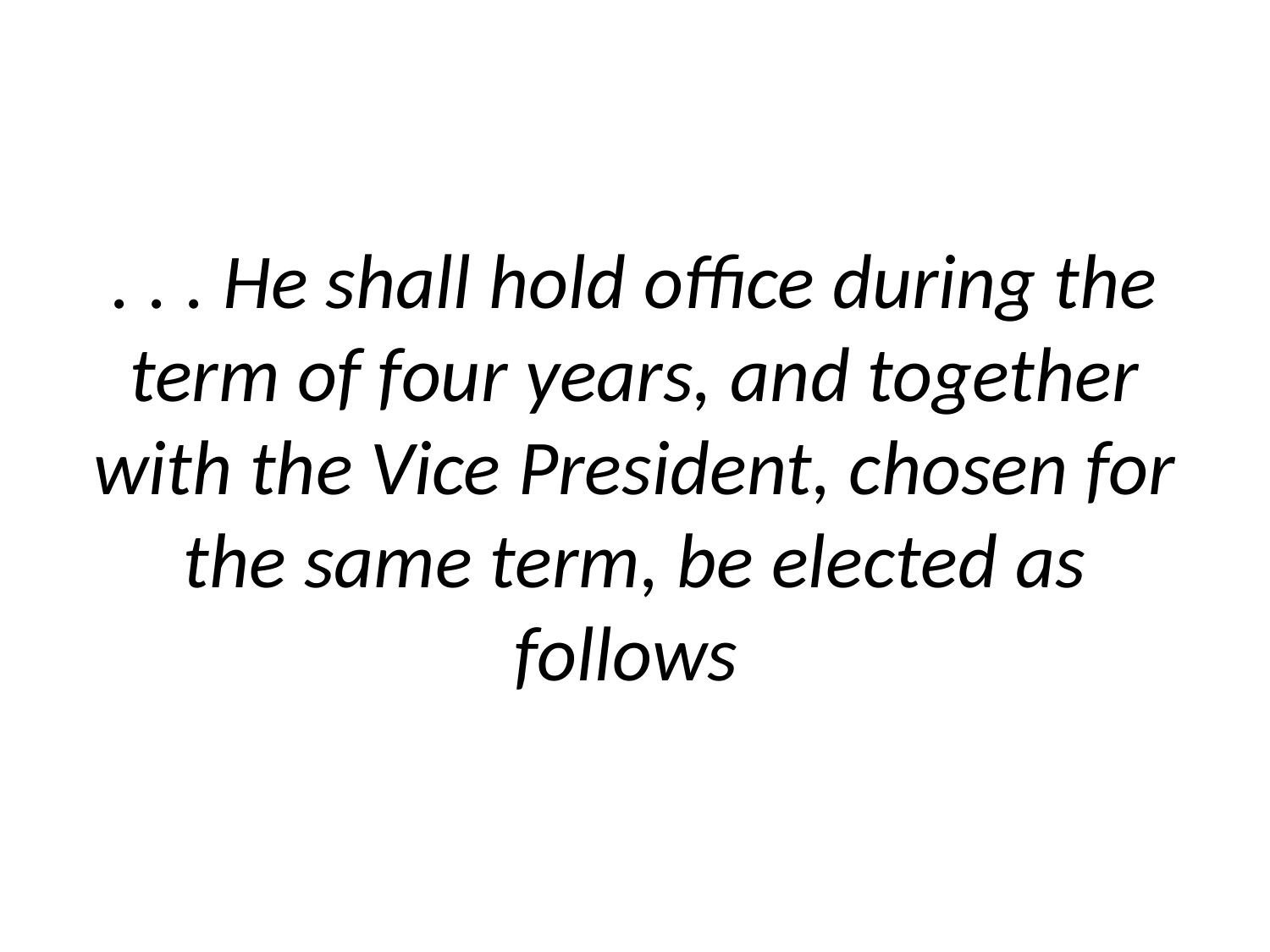

# . . . He shall hold office during the term of four years, and together with the Vice President, chosen for the same term, be elected as follows